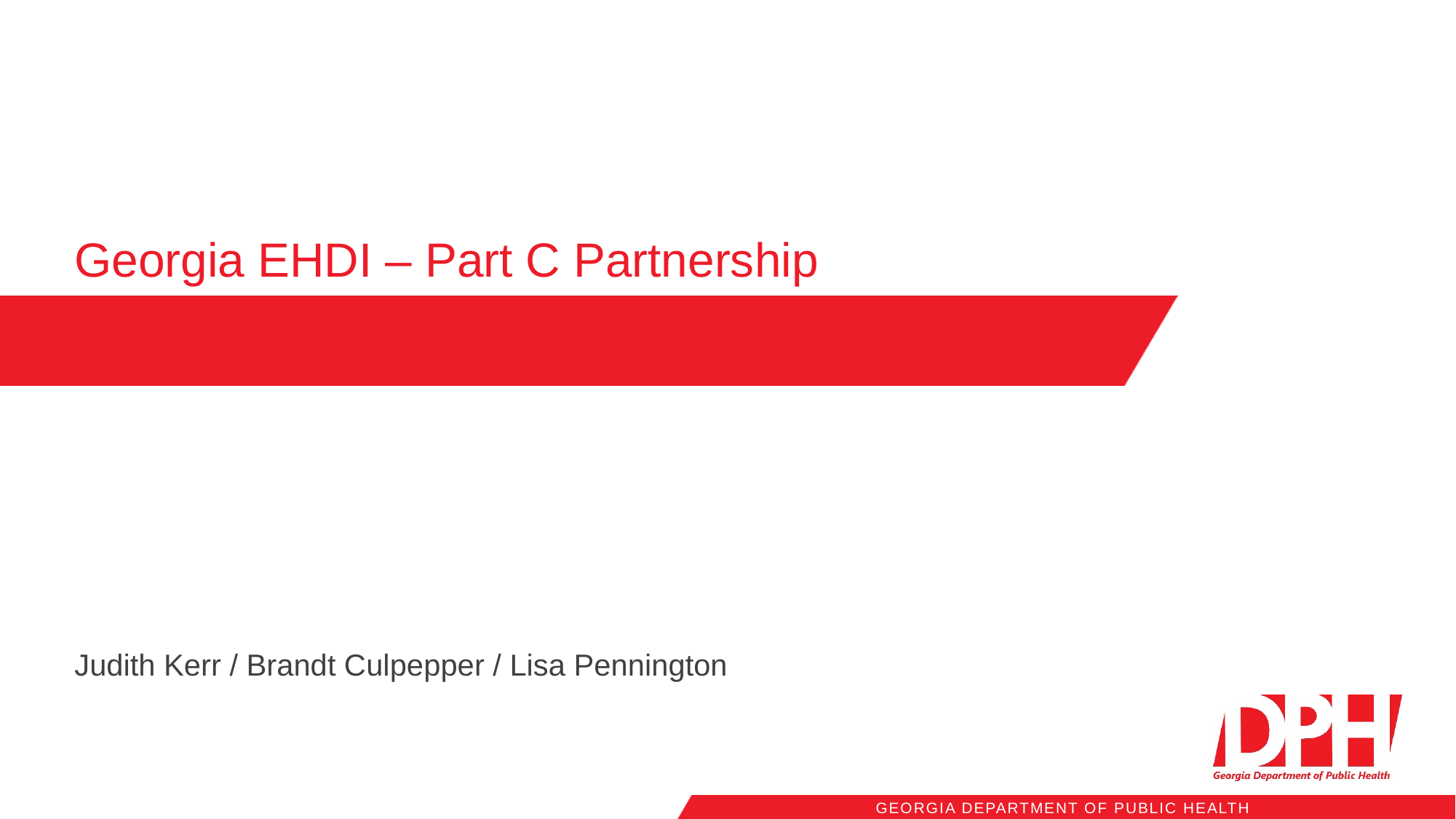

# Georgia EHDI – Part C Partnership

Judith Kerr / Brandt Culpepper / Lisa Pennington